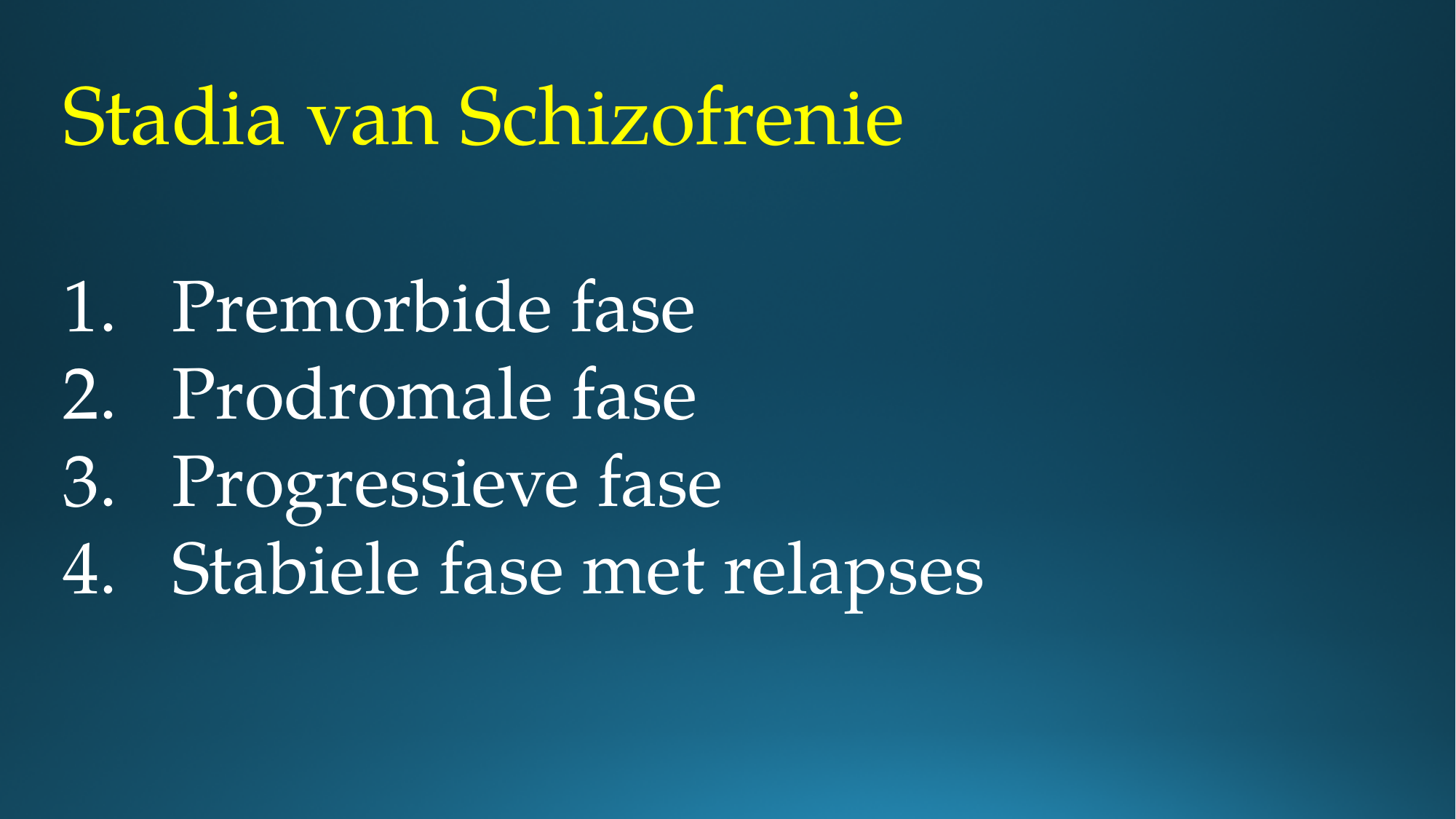

Stadia van Schizofrenie

Premorbide fase
Prodromale fase
Progressieve fase
Stabiele fase met relapses